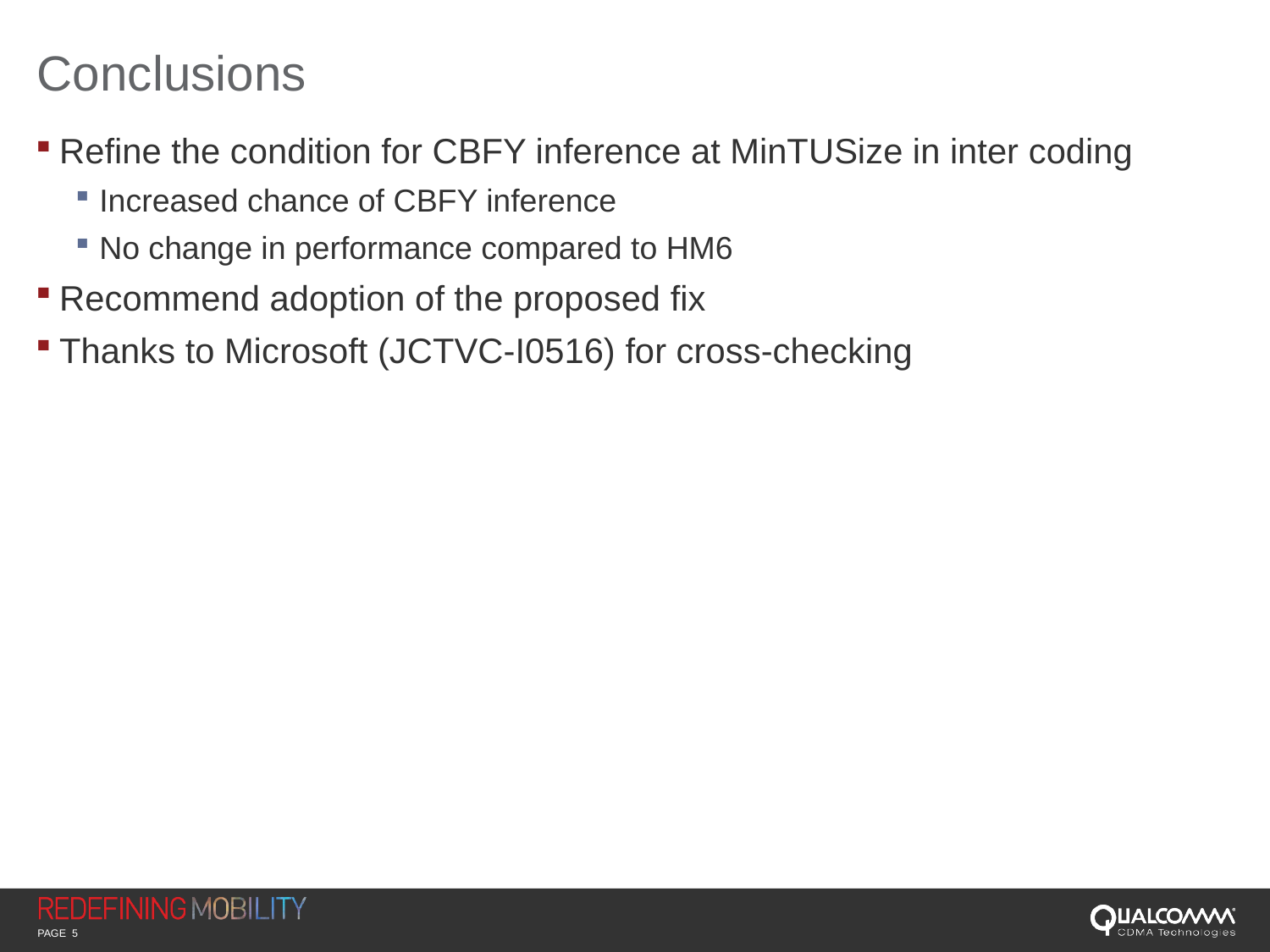

# Conclusions
Refine the condition for CBFY inference at MinTUSize in inter coding
Increased chance of CBFY inference
No change in performance compared to HM6
Recommend adoption of the proposed fix
Thanks to Microsoft (JCTVC-I0516) for cross-checking